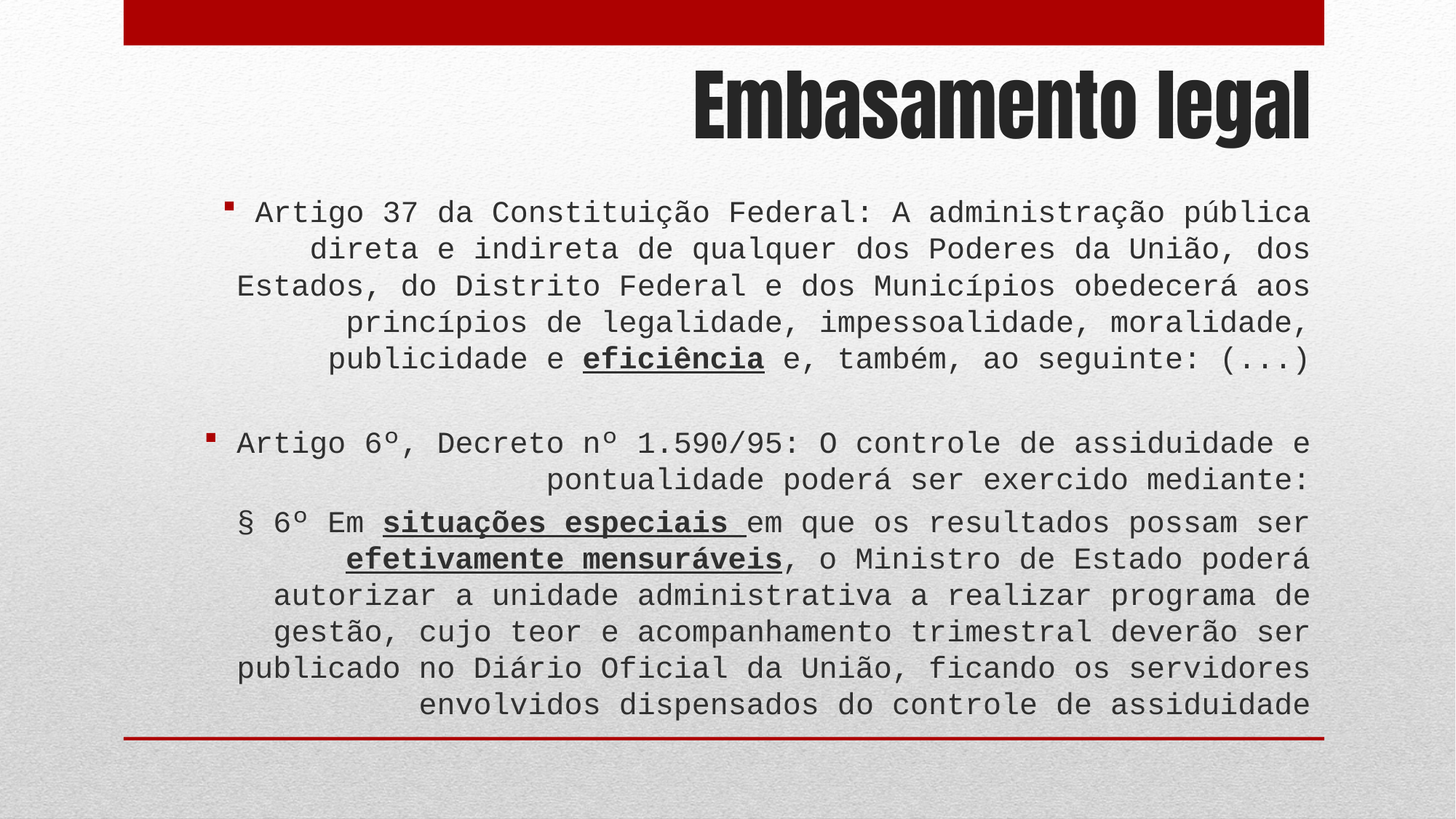

# Embasamento legal
Artigo 37 da Constituição Federal: A administração pública direta e indireta de qualquer dos Poderes da União, dos Estados, do Distrito Federal e dos Municípios obedecerá aos princípios de legalidade, impessoalidade, moralidade, publicidade e eficiência e, também, ao seguinte: (...)

Artigo 6º, Decreto nº 1.590/95: O controle de assiduidade e pontualidade poderá ser exercido mediante:
§ 6º Em situações especiais em que os resultados possam ser efetivamente mensuráveis, o Ministro de Estado poderá autorizar a unidade administrativa a realizar programa de gestão, cujo teor e acompanhamento trimestral deverão ser publicado no Diário Oficial da União, ficando os servidores envolvidos dispensados do controle de assiduidade